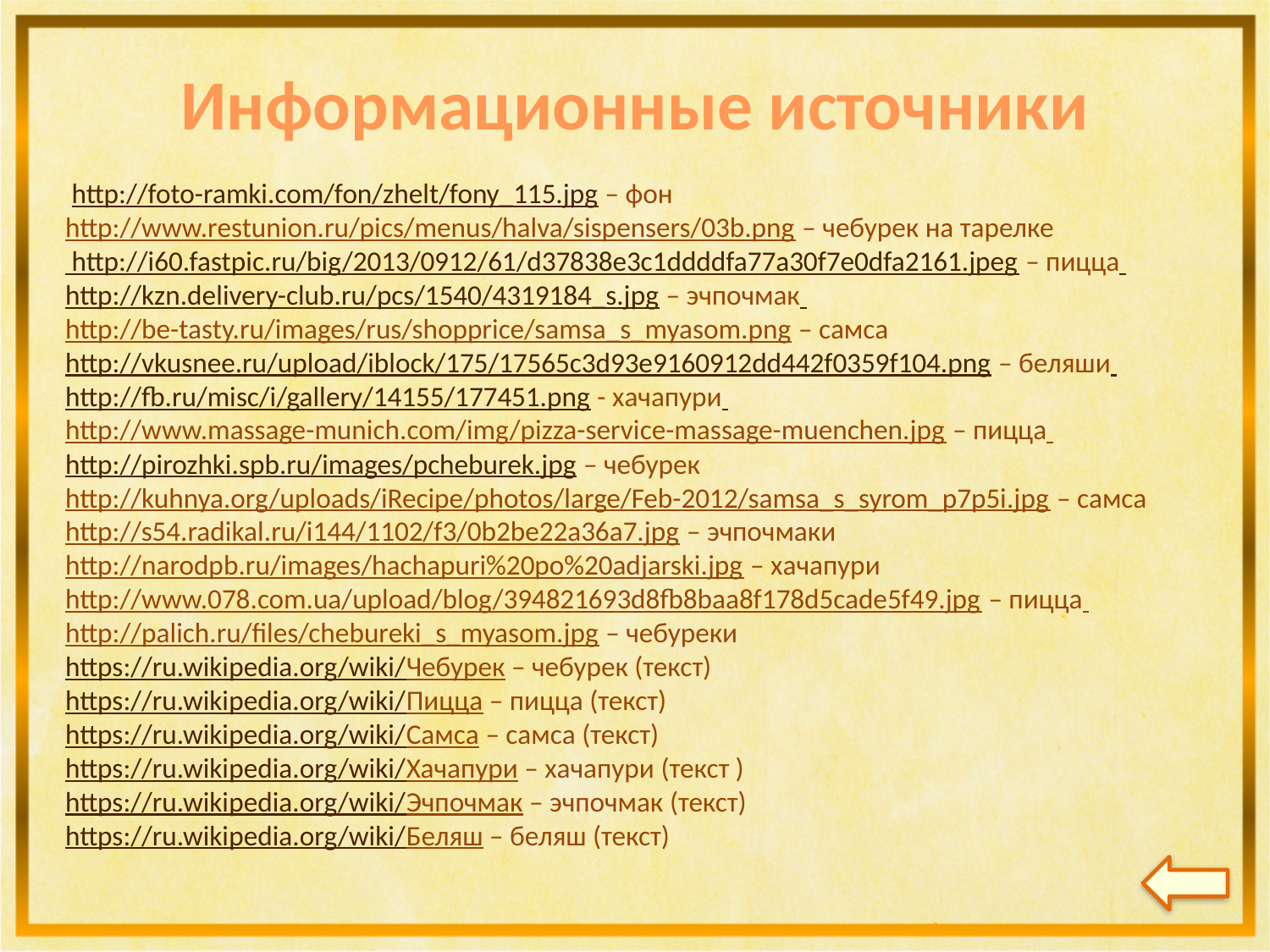

Информационные источники
 http://foto-ramki.com/fon/zhelt/fony_115.jpg – фон
http://www.restunion.ru/pics/menus/halva/sispensers/03b.png – чебурек на тарелке http://i60.fastpic.ru/big/2013/0912/61/d37838e3c1ddddfa77a30f7e0dfa2161.jpeg – пицца
http://kzn.delivery-club.ru/pcs/1540/4319184_s.jpg – эчпочмак
http://be-tasty.ru/images/rus/shopprice/samsa_s_myasom.png – самса http://vkusnee.ru/upload/iblock/175/17565c3d93e9160912dd442f0359f104.png – беляши
http://fb.ru/misc/i/gallery/14155/177451.png - хачапури
http://www.massage-munich.com/img/pizza-service-massage-muenchen.jpg – пицца http://pirozhki.spb.ru/images/pcheburek.jpg – чебурек
http://kuhnya.org/uploads/iRecipe/photos/large/Feb-2012/samsa_s_syrom_p7p5i.jpg – самса
http://s54.radikal.ru/i144/1102/f3/0b2be22a36a7.jpg – эчпочмаки
http://narodpb.ru/images/hachapuri%20po%20adjarski.jpg – хачапури
http://www.078.com.ua/upload/blog/394821693d8fb8baa8f178d5cade5f49.jpg – пицца
http://palich.ru/files/chebureki_s_myasom.jpg – чебуреки
https://ru.wikipedia.org/wiki/Чебурек – чебурек (текст)
https://ru.wikipedia.org/wiki/Пицца – пицца (текст)
https://ru.wikipedia.org/wiki/Самса – самса (текст)
https://ru.wikipedia.org/wiki/Хачапури – хачапури (текст )
https://ru.wikipedia.org/wiki/Эчпочмак – эчпочмак (текст)
https://ru.wikipedia.org/wiki/Беляш – беляш (текст)